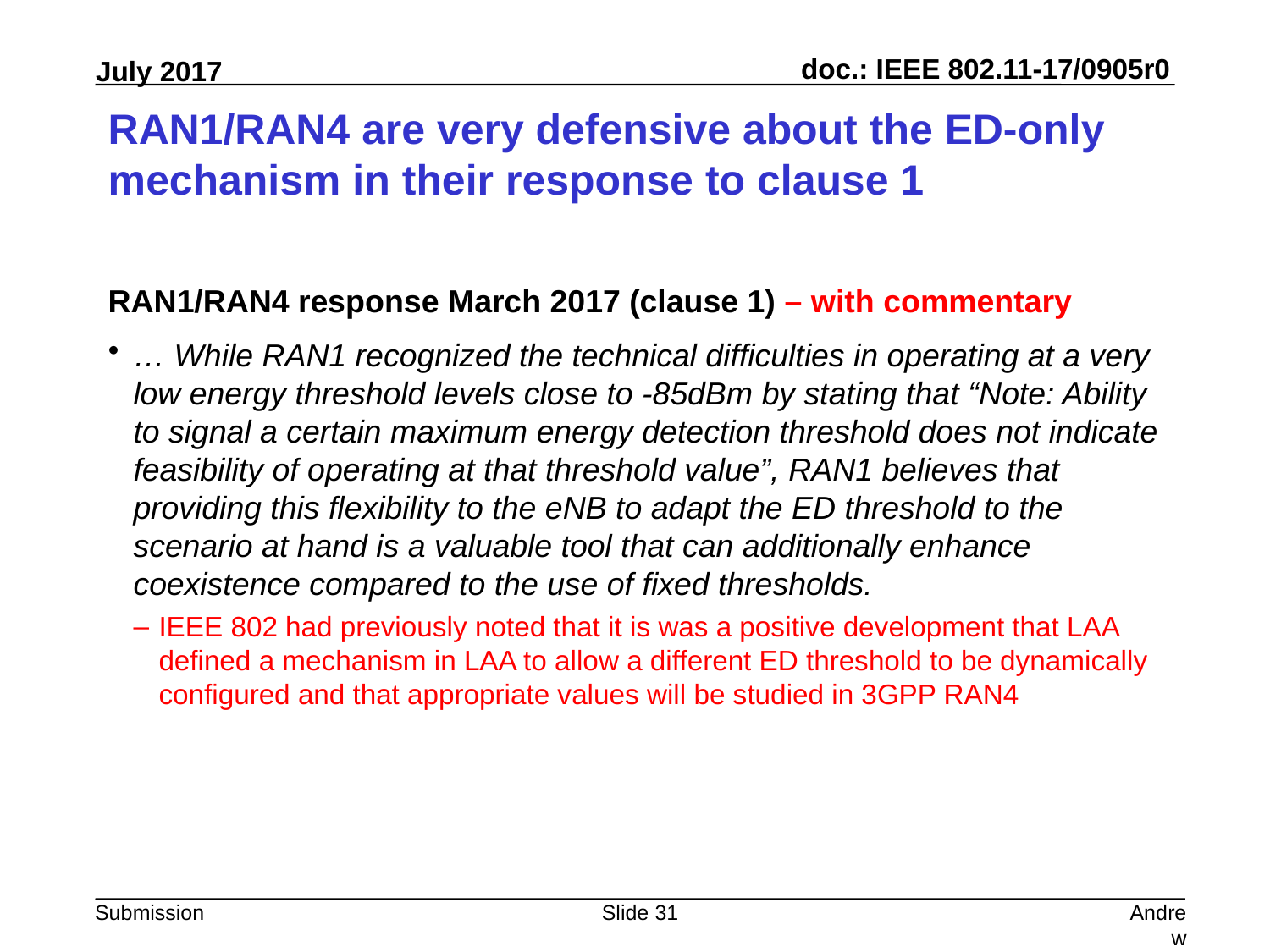

# RAN1/RAN4 are very defensive about the ED-only mechanism in their response to clause 1
RAN1/RAN4 response March 2017 (clause 1) – with commentary
… While RAN1 recognized the technical difficulties in operating at a very low energy threshold levels close to -85dBm by stating that “Note: Ability to signal a certain maximum energy detection threshold does not indicate feasibility of operating at that threshold value”, RAN1 believes that providing this flexibility to the eNB to adapt the ED threshold to the scenario at hand is a valuable tool that can additionally enhance coexistence compared to the use of fixed thresholds.
IEEE 802 had previously noted that it is was a positive development that LAA defined a mechanism in LAA to allow a different ED threshold to be dynamically configured and that appropriate values will be studied in 3GPP RAN4

Slide 31
Andrew Myles, Cisco